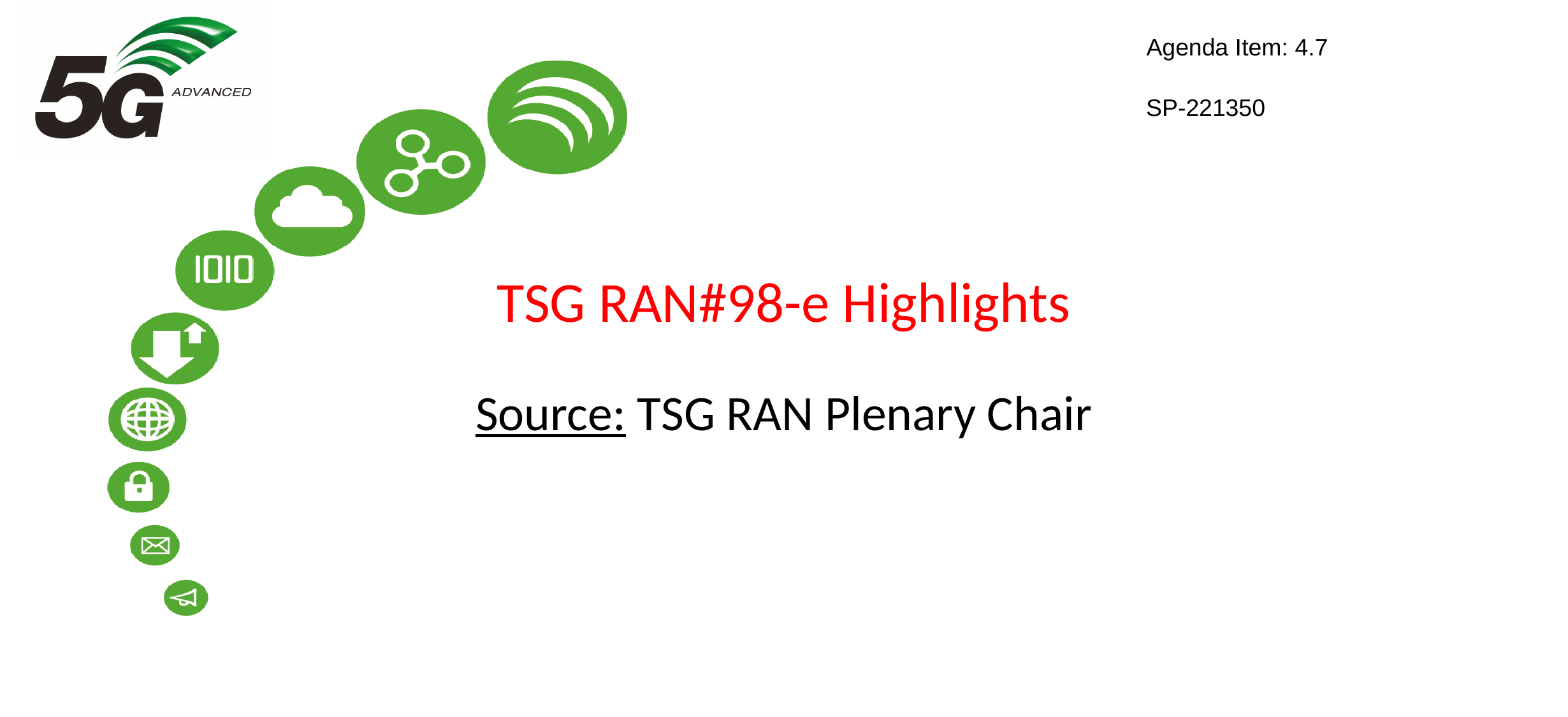

Agenda Item: 4.7
SP-221350
# TSG RAN#98-e Highlights
Source: TSG RAN Plenary Chair